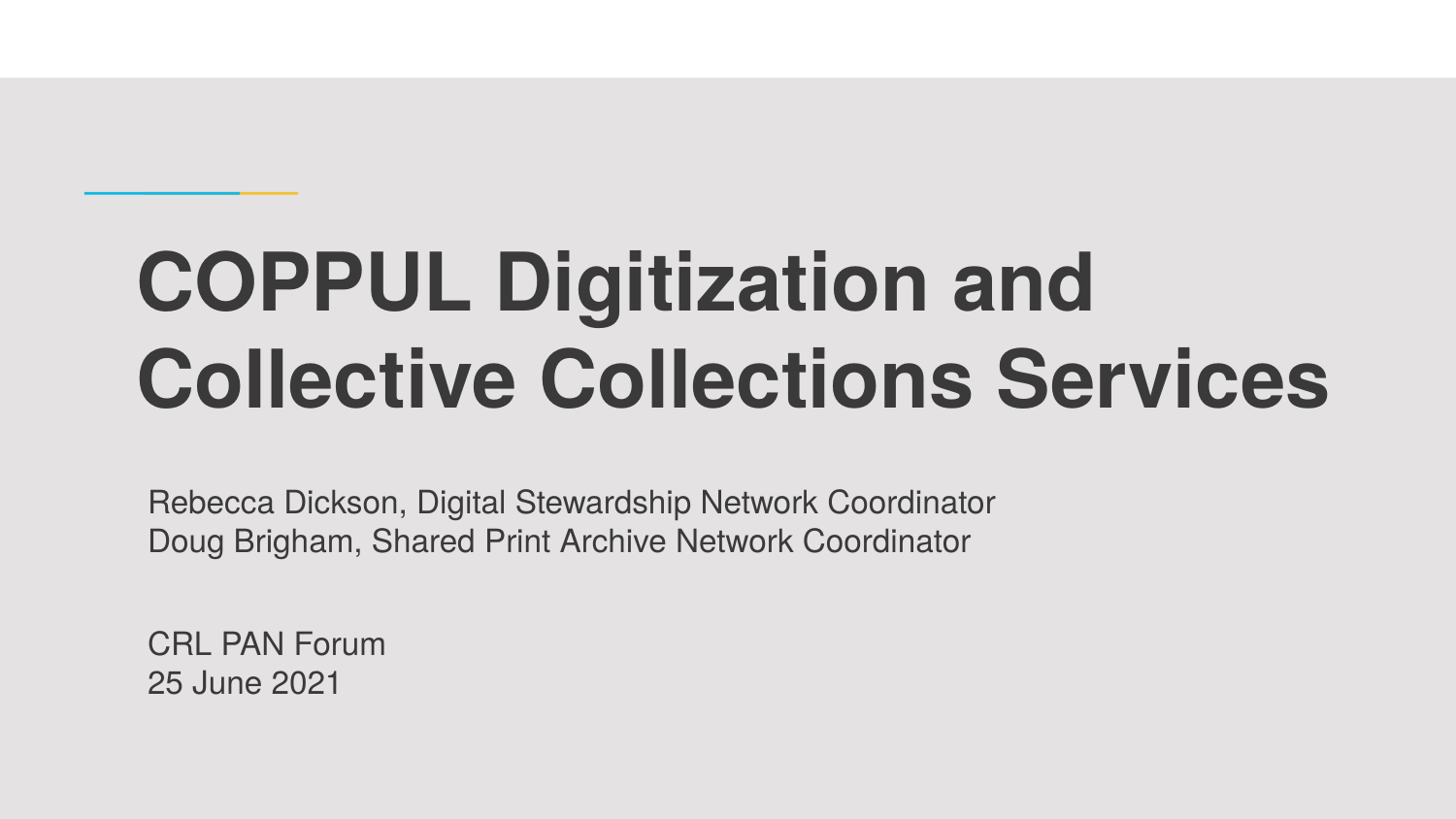

# COPPUL Digitization and Collective Collections Services
Rebecca Dickson, Digital Stewardship Network Coordinator
Doug Brigham, Shared Print Archive Network Coordinator
CRL PAN Forum
25 June 2021